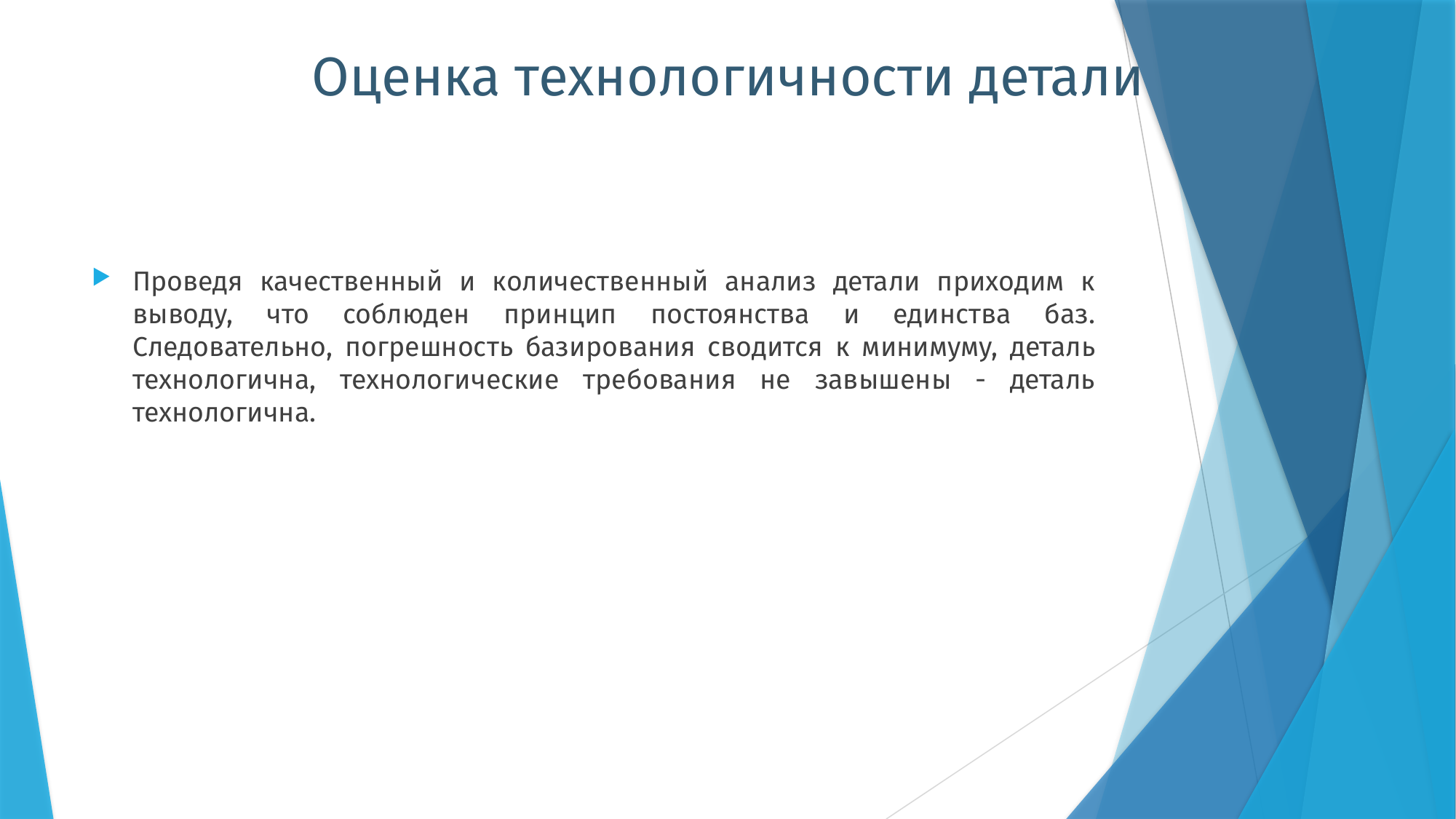

# Оценка технологичности детали
Проведя качественный и количественный анализ детали приходим к выводу, что соблюден принцип постоянства и единства баз. Следовательно, погрешность базирования сводится к минимуму, деталь технологична, технологические требования не завышены - деталь технологична.